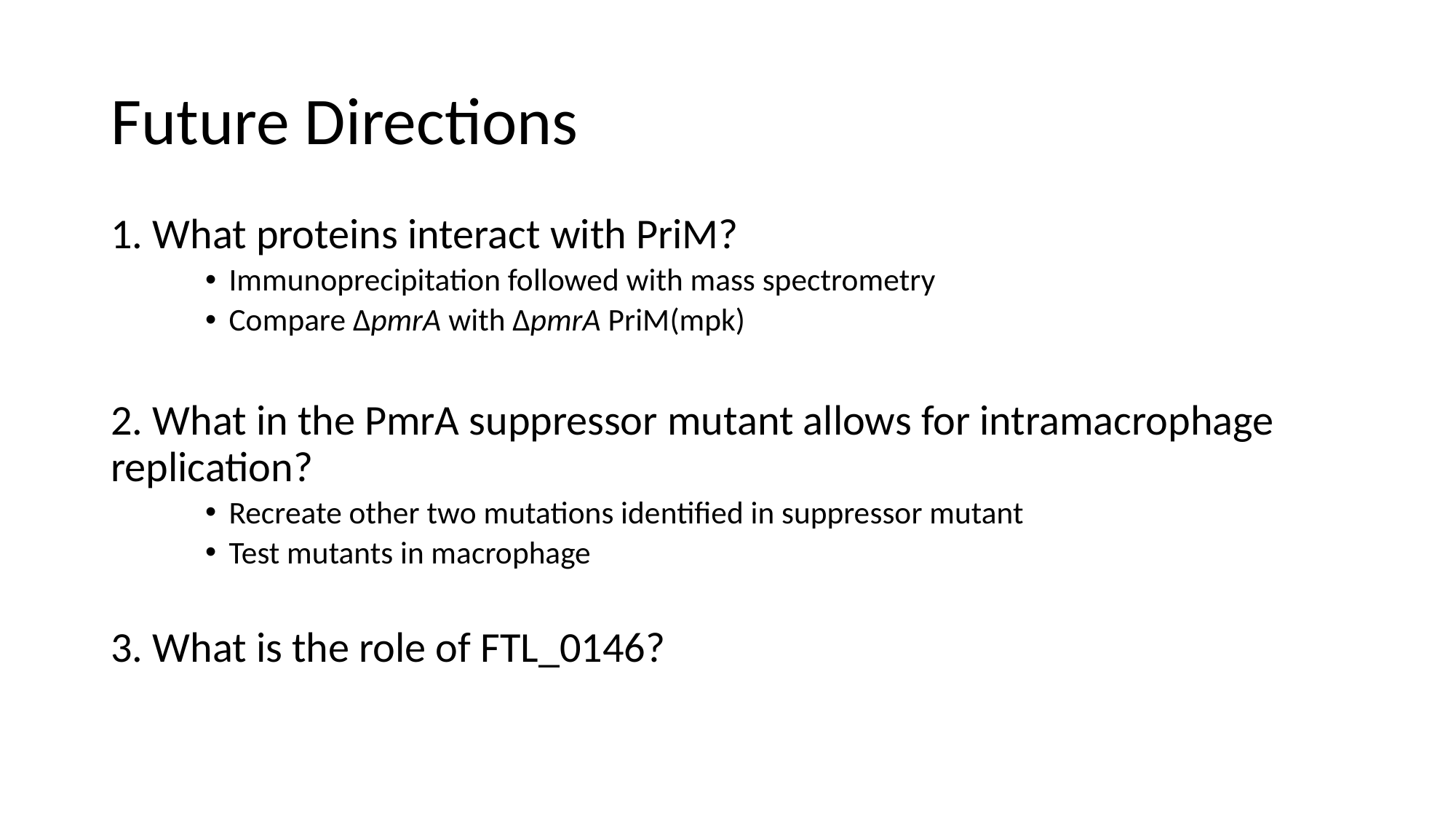

# Future Directions
1. What proteins interact with PriM?
Immunoprecipitation followed with mass spectrometry
Compare ΔpmrA with ΔpmrA PriM(mpk)

2. What in the PmrA suppressor mutant allows for intramacrophage replication?
Recreate other two mutations identified in suppressor mutant
Test mutants in macrophage

3. What is the role of FTL_0146?